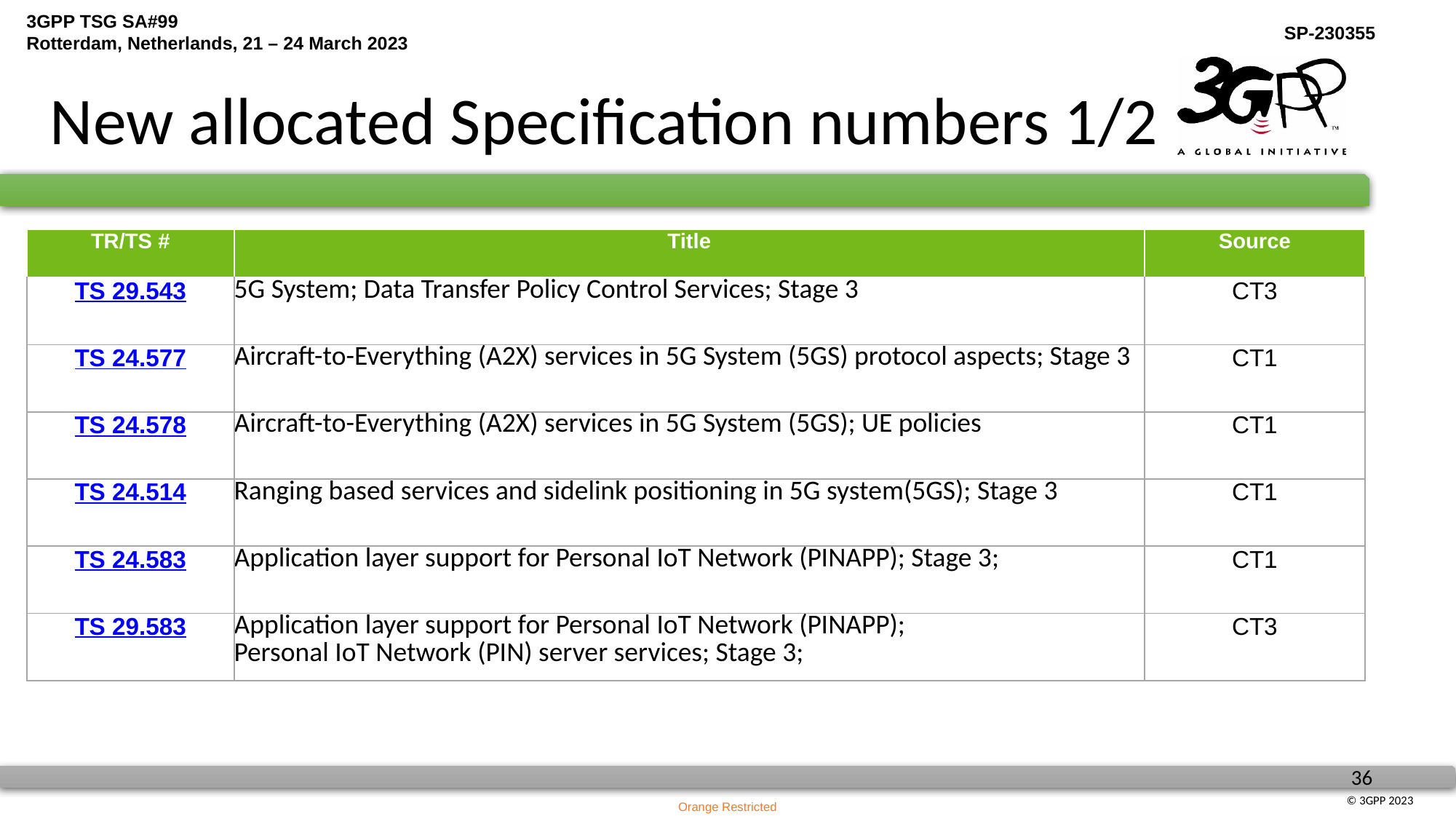

# New allocated Specification numbers 1/2
| TR/TS # | Title | Source |
| --- | --- | --- |
| TS 29.543 | 5G System; Data Transfer Policy Control Services; Stage 3 | CT3 |
| TS 24.577 | Aircraft-to-Everything (A2X) services in 5G System (5GS) protocol aspects; Stage 3 | CT1 |
| TS 24.578 | Aircraft-to-Everything (A2X) services in 5G System (5GS); UE policies | CT1 |
| TS 24.514 | Ranging based services and sidelink positioning in 5G system(5GS); Stage 3 | CT1 |
| TS 24.583 | Application layer support for Personal IoT Network (PINAPP); Stage 3; | CT1 |
| TS 29.583 | Application layer support for Personal IoT Network (PINAPP); Personal IoT Network (PIN) server services; Stage 3; | CT3 |